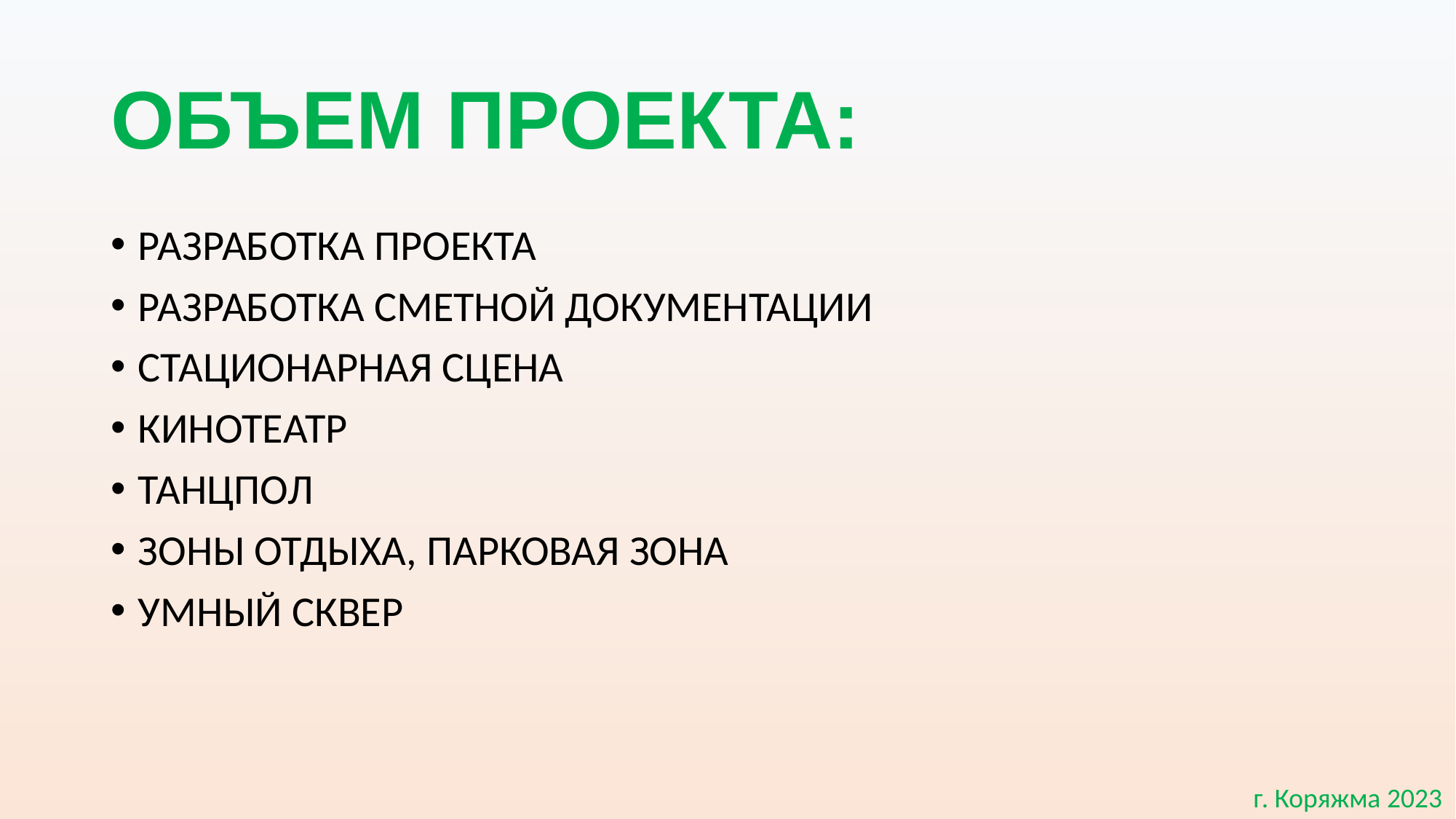

# ОБЪЕМ ПРОЕКТА:
РАЗРАБОТКА ПРОЕКТА
РАЗРАБОТКА СМЕТНОЙ ДОКУМЕНТАЦИИ
СТАЦИОНАРНАЯ СЦЕНА
КИНОТЕАТР
ТАНЦПОЛ
ЗОНЫ ОТДЫХА, ПАРКОВАЯ ЗОНА
УМНЫЙ СКВЕР
г. Коряжма 2023